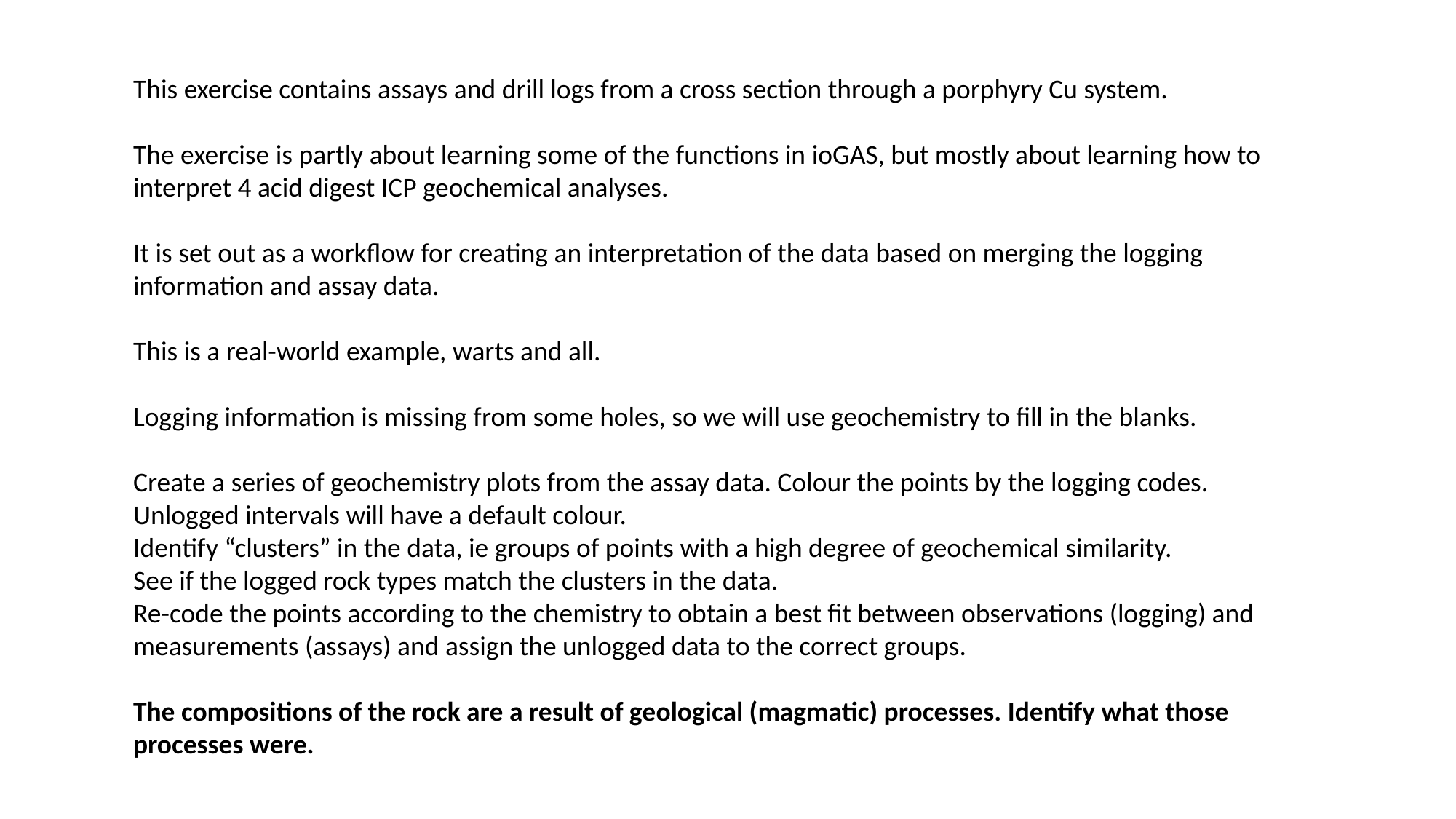

This exercise contains assays and drill logs from a cross section through a porphyry Cu system.

The exercise is partly about learning some of the functions in ioGAS, but mostly about learning how to interpret 4 acid digest ICP geochemical analyses.

It is set out as a workflow for creating an interpretation of the data based on merging the logging information and assay data.

This is a real-world example, warts and all.

Logging information is missing from some holes, so we will use geochemistry to fill in the blanks.

Create a series of geochemistry plots from the assay data. Colour the points by the logging codes. Unlogged intervals will have a default colour.
Identify “clusters” in the data, ie groups of points with a high degree of geochemical similarity.
See if the logged rock types match the clusters in the data.
Re-code the points according to the chemistry to obtain a best fit between observations (logging) and measurements (assays) and assign the unlogged data to the correct groups.

The compositions of the rock are a result of geological (magmatic) processes. Identify what those processes were.